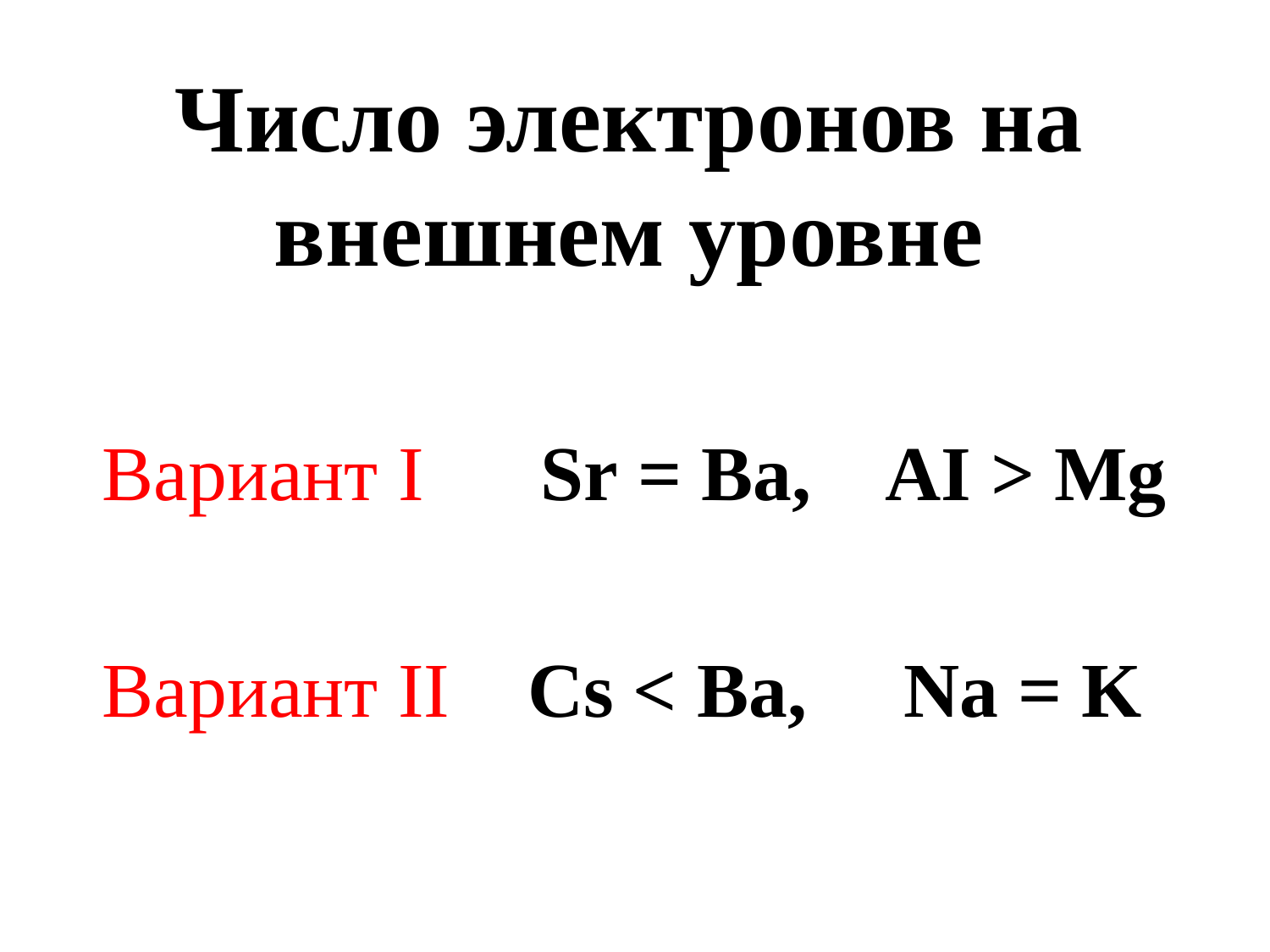

# Число электронов на внешнем уровне
Вариант I      Sr = Ba,    AI > Mg

Вариант II    Cs < Ba,     Na = K